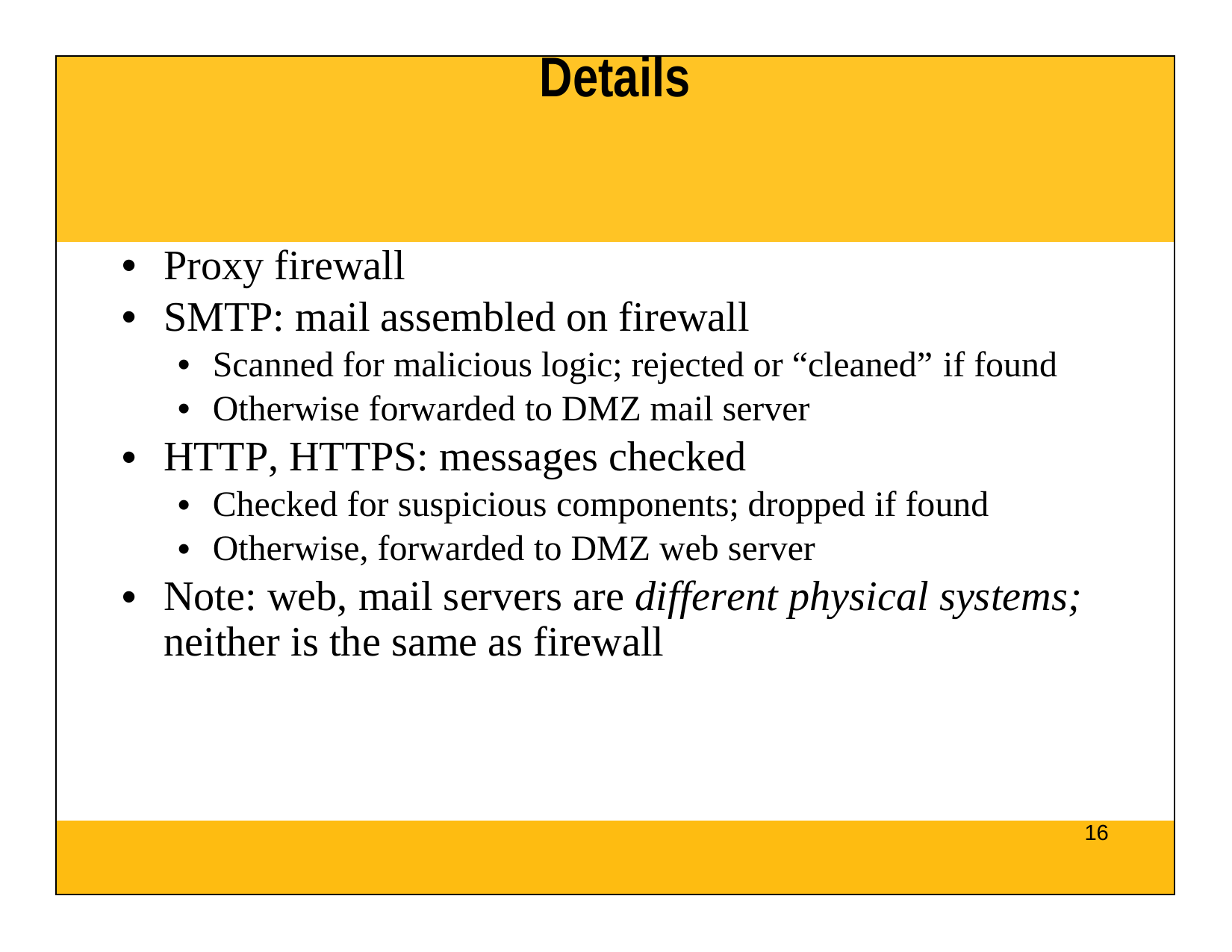

| Details |
| --- |
| Proxy firewall SMTP: mail assembled on firewall Scanned for malicious logic; rejected or “cleaned” if found Otherwise forwarded to DMZ mail server HTTP, HTTPS: messages checked Checked for suspicious components; dropped if found Otherwise, forwarded to DMZ web server Note: web, mail servers are different physical systems; neither is the same as firewall |
| 16 |